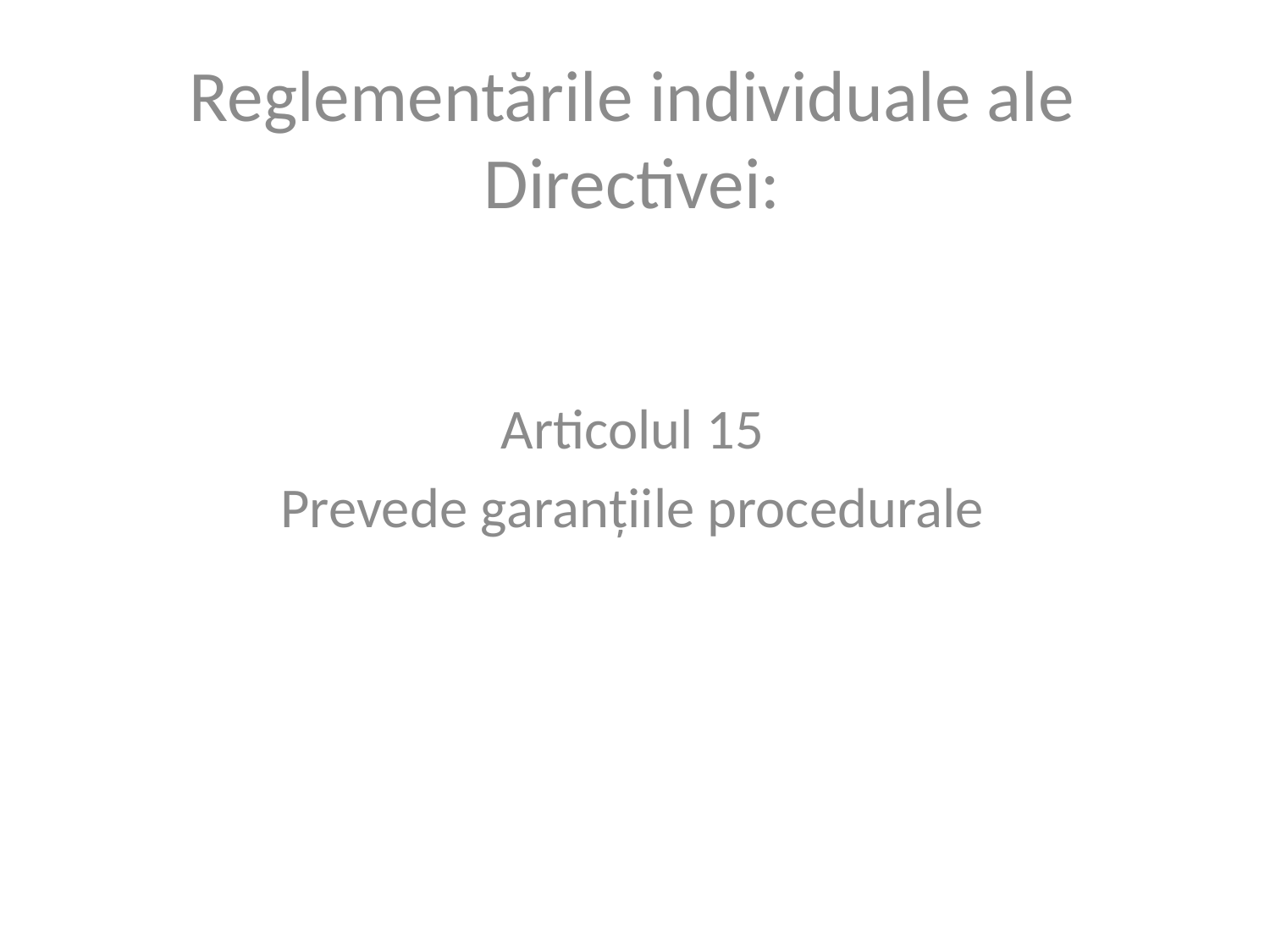

Reglementările individuale ale Directivei:

Articolul 15
Prevede garanțiile procedurale